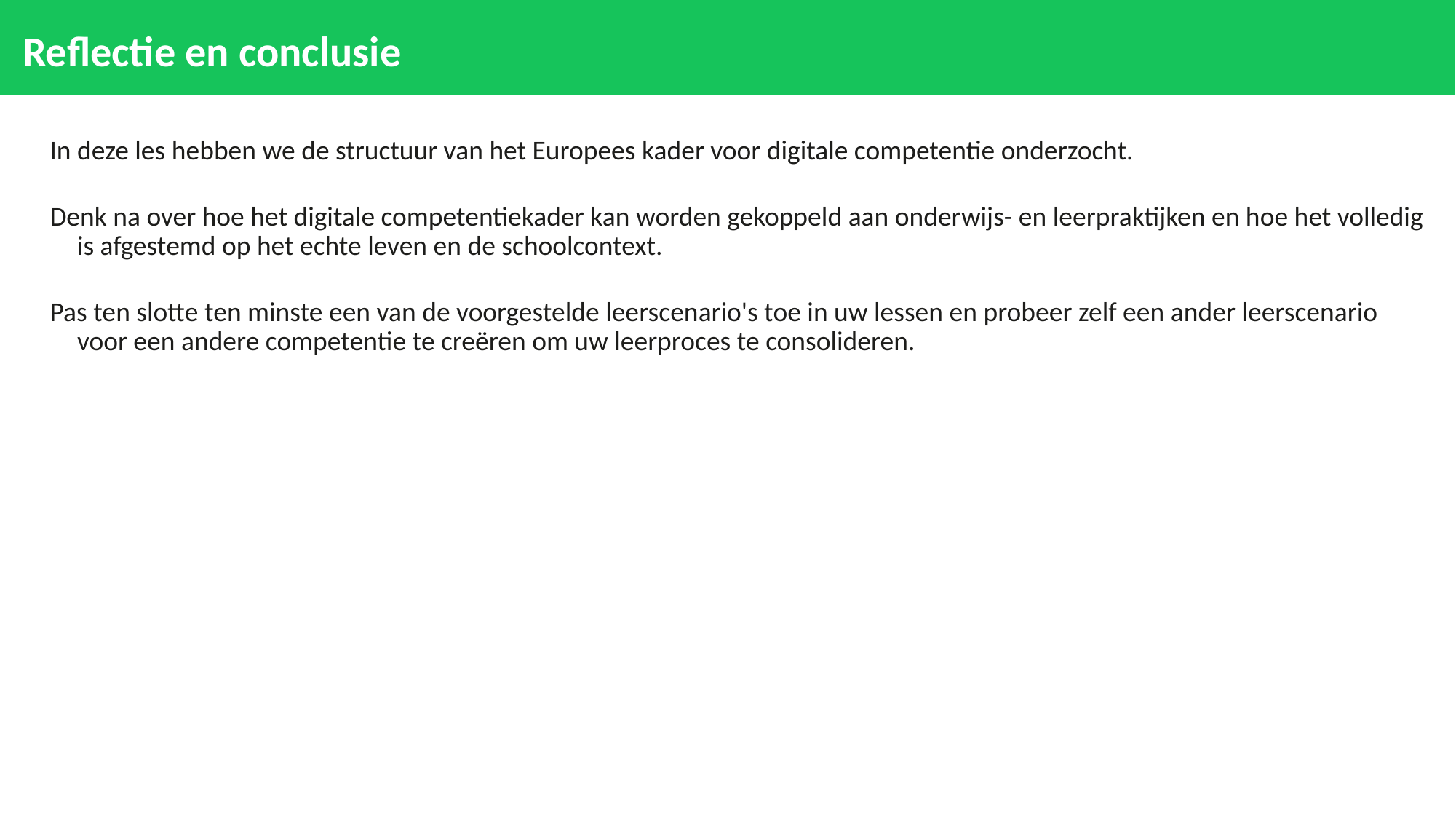

# Reflectie en conclusie
In deze les hebben we de structuur van het Europees kader voor digitale competentie onderzocht.
Denk na over hoe het digitale competentiekader kan worden gekoppeld aan onderwijs- en leerpraktijken en hoe het volledig is afgestemd op het echte leven en de schoolcontext.
Pas ten slotte ten minste een van de voorgestelde leerscenario's toe in uw lessen en probeer zelf een ander leerscenario voor een andere competentie te creëren om uw leerproces te consolideren.